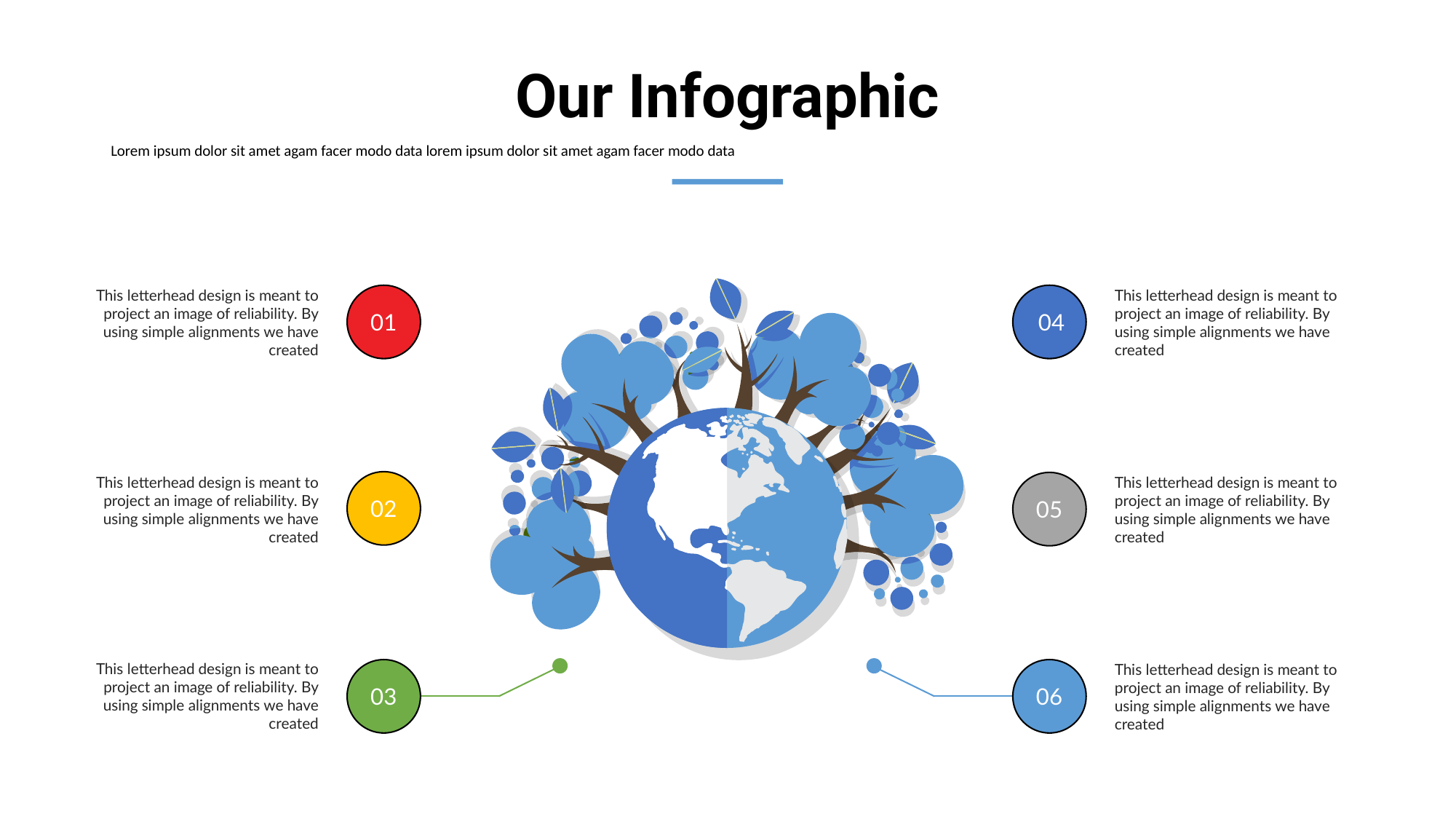

Our Infographic
Lorem ipsum dolor sit amet agam facer modo data lorem ipsum dolor sit amet agam facer modo data

This letterhead design is meant to project an image of reliability. By using simple alignments we have created
This letterhead design is meant to project an image of reliability. By using simple alignments we have created
04
01

This letterhead design is meant to project an image of reliability. By using simple alignments we have created
This letterhead design is meant to project an image of reliability. By using simple alignments we have created
02
05

This letterhead design is meant to project an image of reliability. By using simple alignments we have created
This letterhead design is meant to project an image of reliability. By using simple alignments we have created
03
06
8